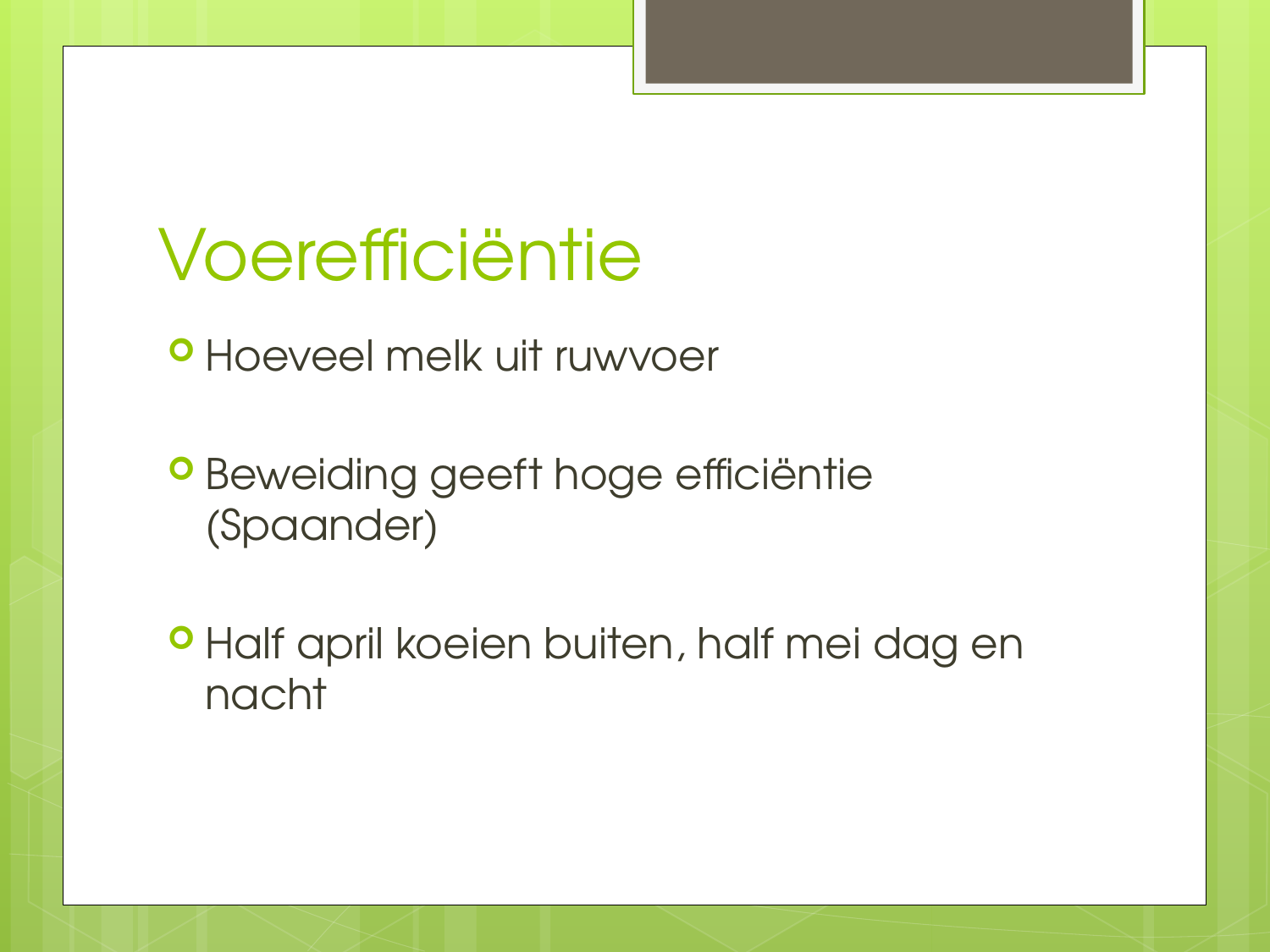

# Voerefficiëntie
Hoeveel melk uit ruwvoer

Beweiding geeft hoge efficiëntie (Spaander)

Half april koeien buiten, half mei dag en nacht